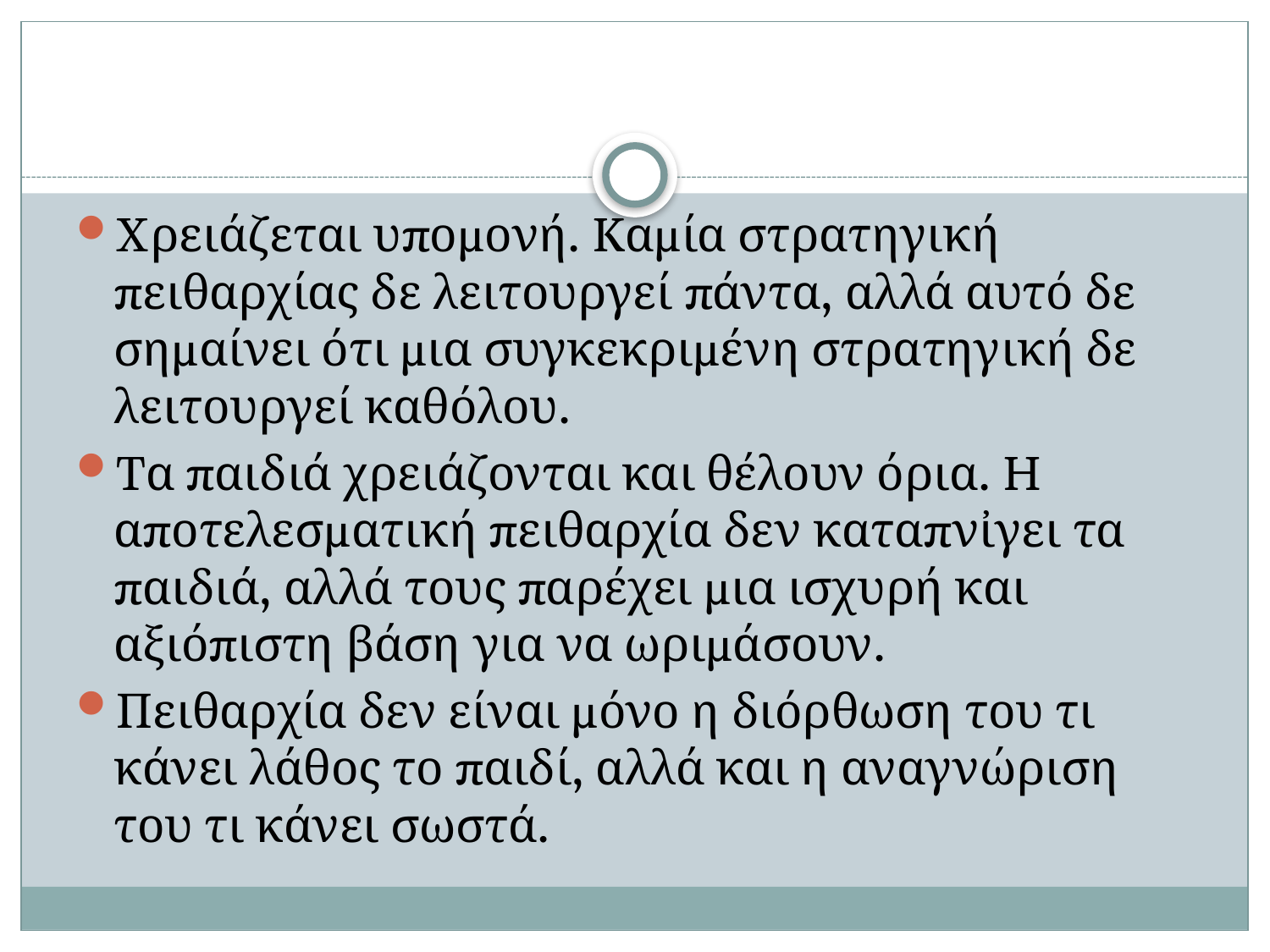

Χρειάζεται υπομονή. Καμία στρατηγική πειθαρχίας δε λειτουργεί πάντα, αλλά αυτό δε σημαίνει ότι μια συγκεκριμένη στρατηγική δε λειτουργεί καθόλου.
Τα παιδιά χρειάζονται και θέλουν όρια. Η αποτελεσματική πειθαρχία δεν καταπνἰγει τα παιδιά, αλλά τους παρέχει μια ισχυρή και αξιόπιστη βάση για να ωριμάσουν.
Πειθαρχία δεν είναι μόνο η διόρθωση του τι κάνει λάθος το παιδί, αλλά και η αναγνώριση του τι κάνει σωστά.